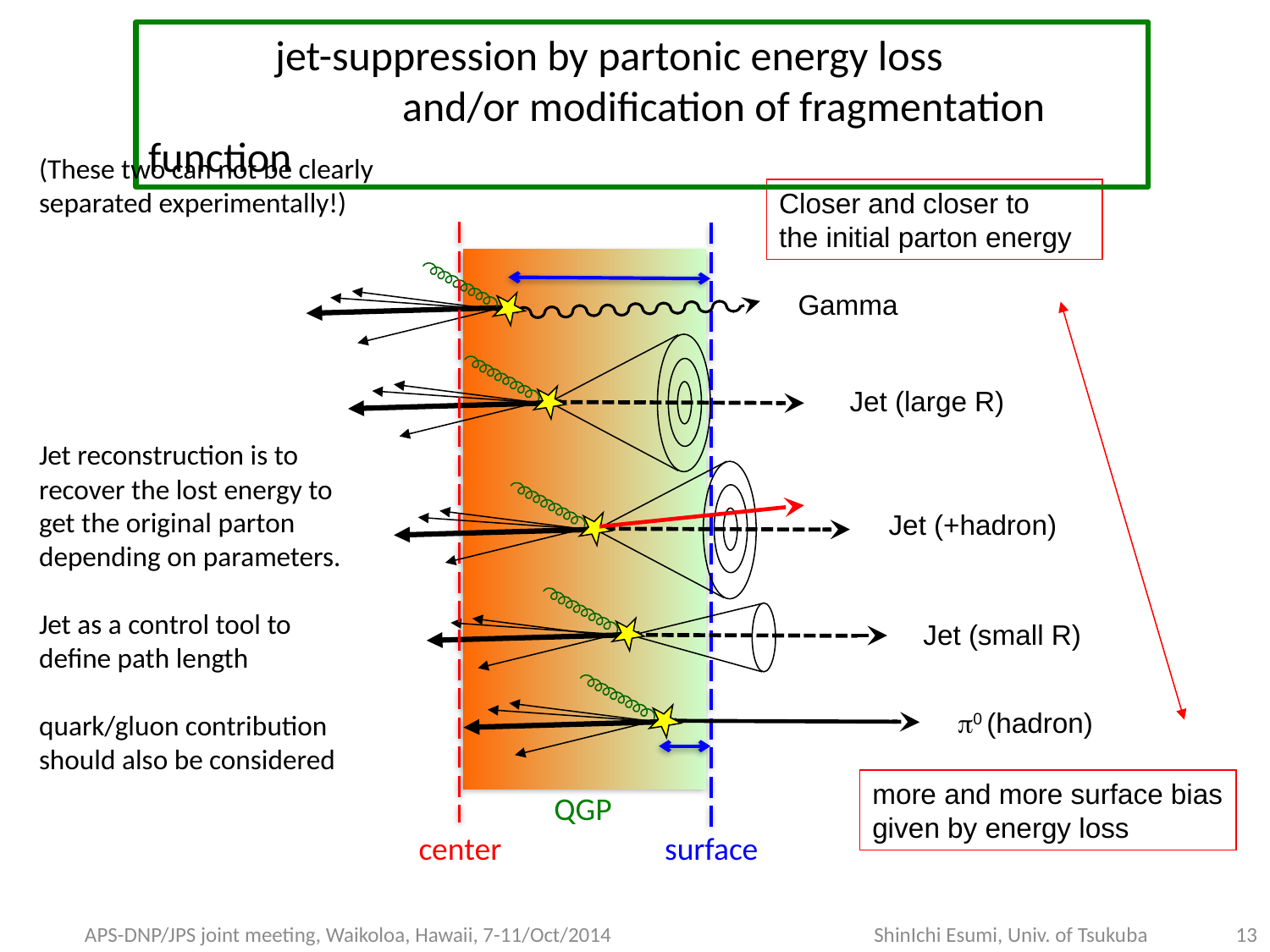

jet-suppression by partonic energy loss
		and/or modification of fragmentation function
(These two can not be clearly separated experimentally!)
Closer and closer to
the initial parton energy

Gamma

Jet (large R)

Jet reconstruction is to recover the lost energy to get the original parton depending on parameters.

Jet as a control tool to define path length

quark/gluon contribution should also be considered

Jet (+hadron)

Jet (small R)

π0 (hadron)

more and more surface bias
given by energy loss
QGP
center
surface
APS-DNP/JPS joint meeting, Waikoloa, Hawaii, 7-11/Oct/2014
ShinIchi Esumi, Univ. of Tsukuba
13